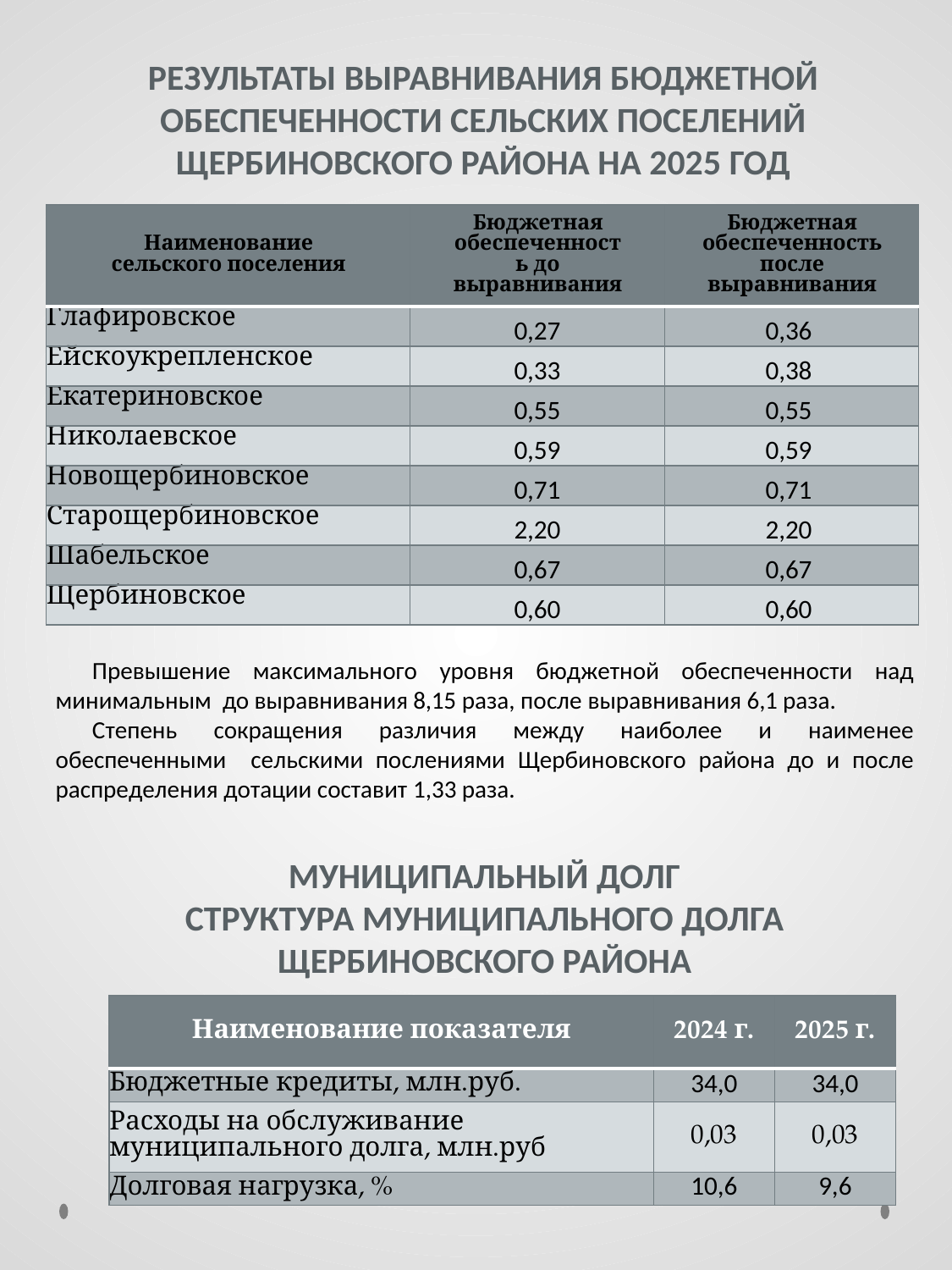

РЕЗУЛЬТАТЫ ВЫРАВНИВАНИЯ БЮДЖЕТНОЙ ОБЕСПЕЧЕННОСТИ СЕЛЬСКИХ ПОСЕЛЕНИЙ ЩЕРБИНОВСКОГО РАЙОНА НА 2025 ГОД
| Наименование сельского поселения | Бюджетная обеспеченность до выравнивания | Бюджетная обеспеченность после выравнивания |
| --- | --- | --- |
| Глафировское | 0,27 | 0,36 |
| Ейскоукрепленское | 0,33 | 0,38 |
| Екатериновское | 0,55 | 0,55 |
| Николаевское | 0,59 | 0,59 |
| Новощербиновское | 0,71 | 0,71 |
| Старощербиновское | 2,20 | 2,20 |
| Шабельское | 0,67 | 0,67 |
| Щербиновское | 0,60 | 0,60 |
Превышение  максимального  уровня  бюджетной  обеспеченности  над минимальным  до выравнивания 8,15 раза, после выравнивания 6,1 раза.
Степень  сокращения  различия  между  наиболее  и  наименее обеспеченными  сельскими послениями Щербиновского района до и после распределения дотации составит 1,33 раза.

МУНИЦИПАЛЬНЫЙ ДОЛГ
СТРУКТУРА МУНИЦИПАЛЬНОГО ДОЛГА ЩЕРБИНОВСКОГО РАЙОНА
| Наименование показателя | 2024 г. | 2025 г. |
| --- | --- | --- |
| Бюджетные кредиты, млн.руб. | 34,0 | 34,0 |
| Расходы на обслуживание муниципального долга, млн.руб | 0,03 | 0,03 |
| Долговая нагрузка, % | 10,6 | 9,6 |